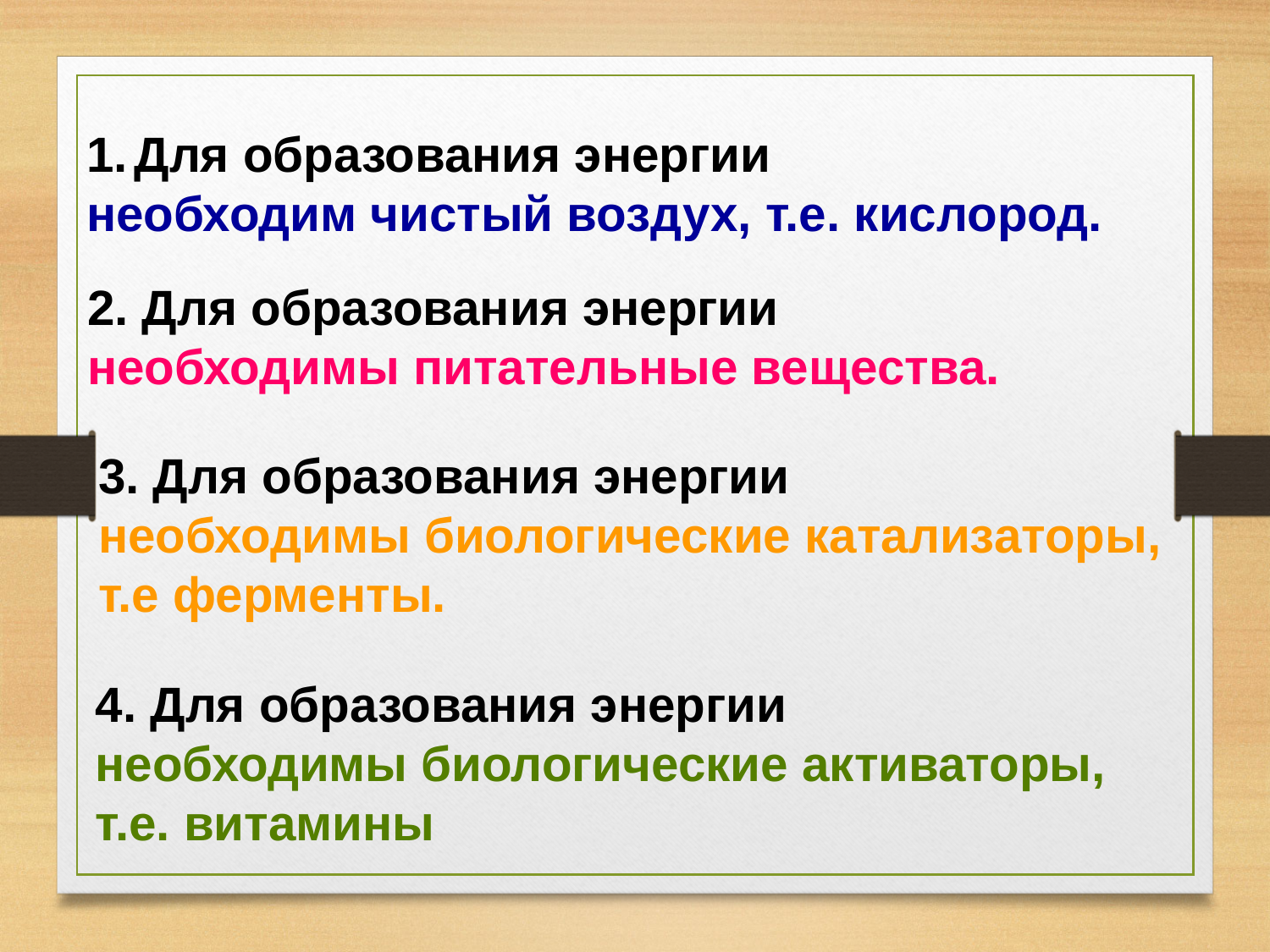

Для образования энергии
необходим чистый воздух, т.е. кислород.
2. Для образования энергии
необходимы питательные вещества.
3. Для образования энергии
необходимы биологические катализаторы,
т.е ферменты.
4. Для образования энергии
необходимы биологические активаторы,
т.е. витамины